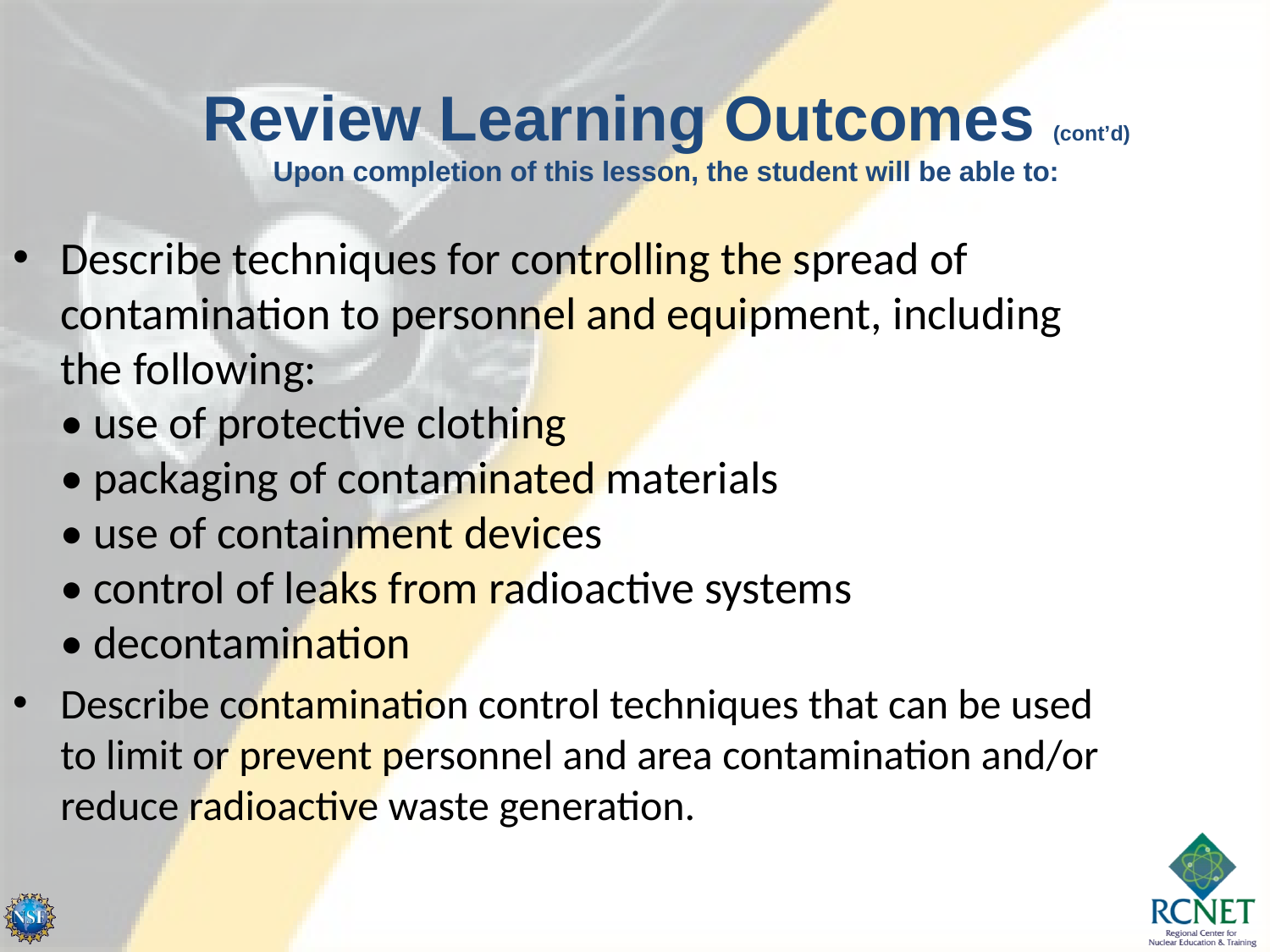

Review Learning Outcomes (cont’d)
Upon completion of this lesson, the student will be able to:
Describe techniques for controlling the spread of contamination to personnel and equipment, including the following:
• use of protective clothing
• packaging of contaminated materials
• use of containment devices
• control of leaks from radioactive systems
• decontamination
Describe contamination control techniques that can be used to limit or prevent personnel and area contamination and/or reduce radioactive waste generation.